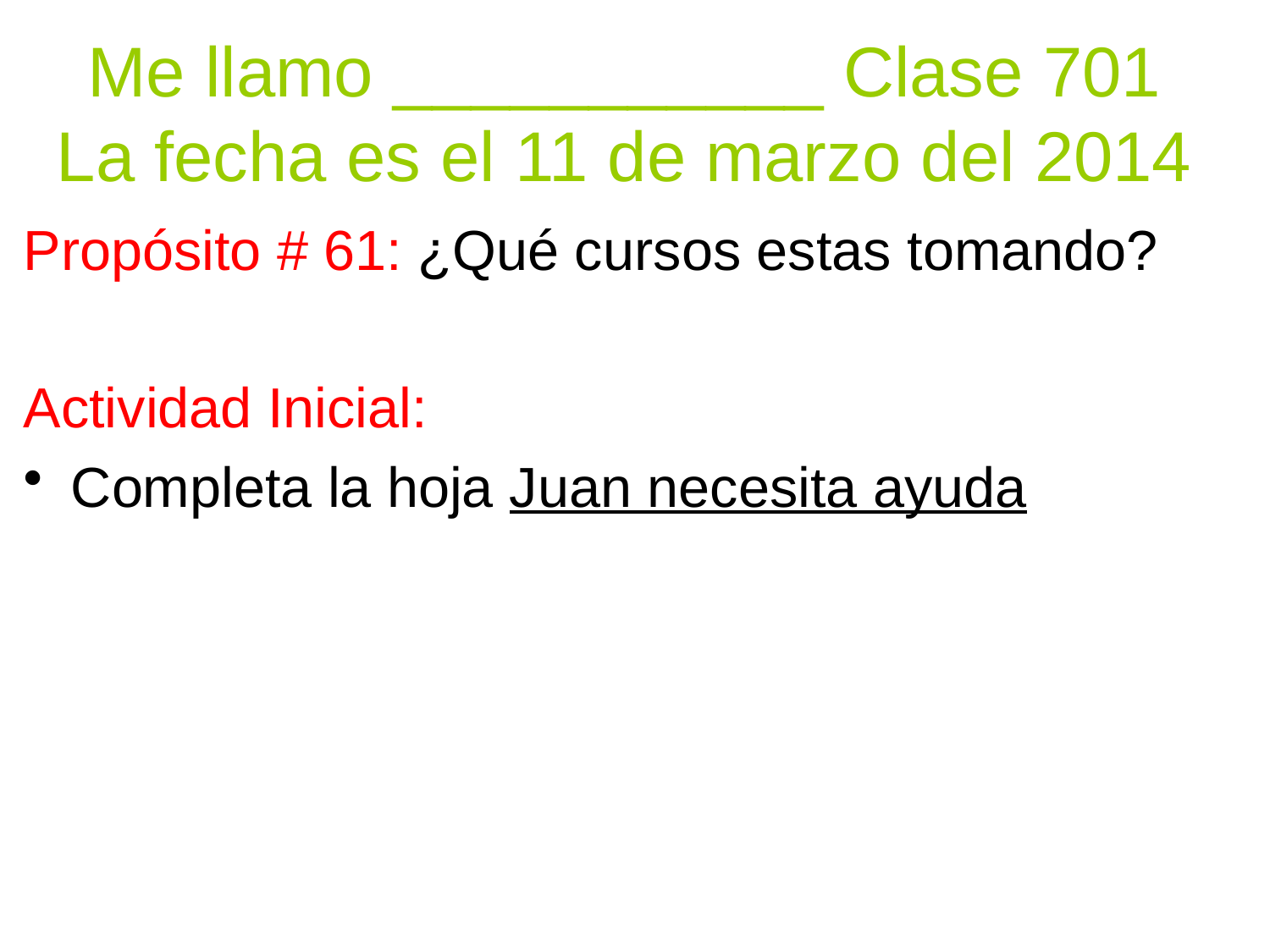

# Me llamo ___________ Clase 701 La fecha es el 11 de marzo del 2014
Propósito # 61: ¿Qué cursos estas tomando?

Actividad Inicial:
Completa la hoja Juan necesita ayuda